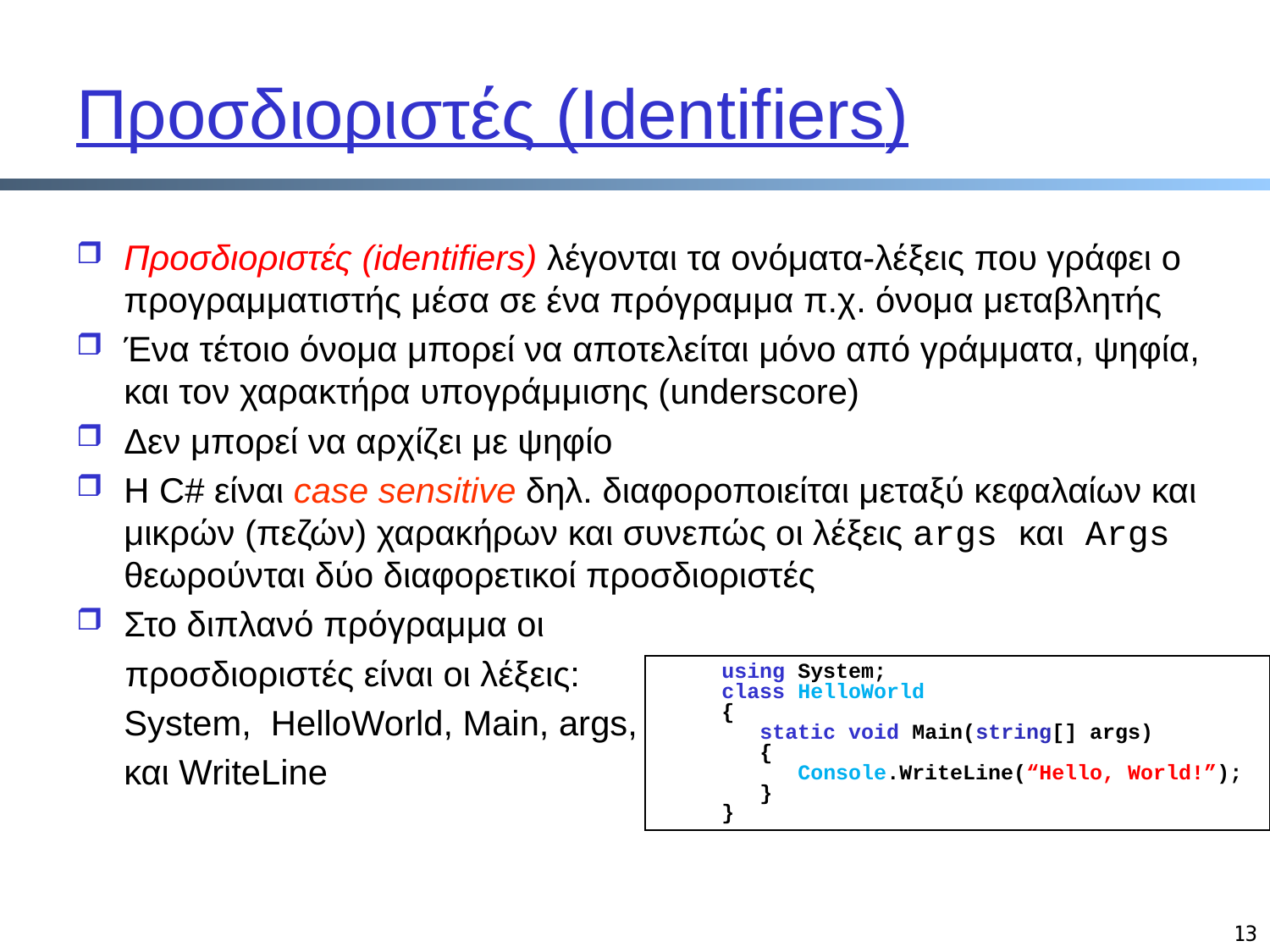

Προσδιοριστές (Identifiers)
Προσδιοριστές (identifiers) λέγονται τα ονόματα-λέξεις που γράφει ο προγραμματιστής μέσα σε ένα πρόγραμμα π.χ. όνομα μεταβλητής
Ένα τέτοιο όνομα μπορεί να αποτελείται μόνο από γράμματα, ψηφία, και τον χαρακτήρα υπογράμμισης (underscore)
Δεν μπορεί να αρχίζει με ψηφίο
Η C# είναι case sensitive δηλ. διαφοροποιείται μεταξύ κεφαλαίων και μικρών (πεζών) χαρακήρων και συνεπώς οι λέξεις args και Args θεωρούνται δύο διαφορετικοί προσδιοριστές
Στο διπλανό πρόγραμμα οι
     προσδιοριστές είναι οι λέξεις:
	System,  HelloWorld, Main, args,
	και WriteLine
using System;
class HelloWorld
{
   static void Main(string[] args)
   {
      Console.WriteLine(“Hello, World!”);
   }
}
13